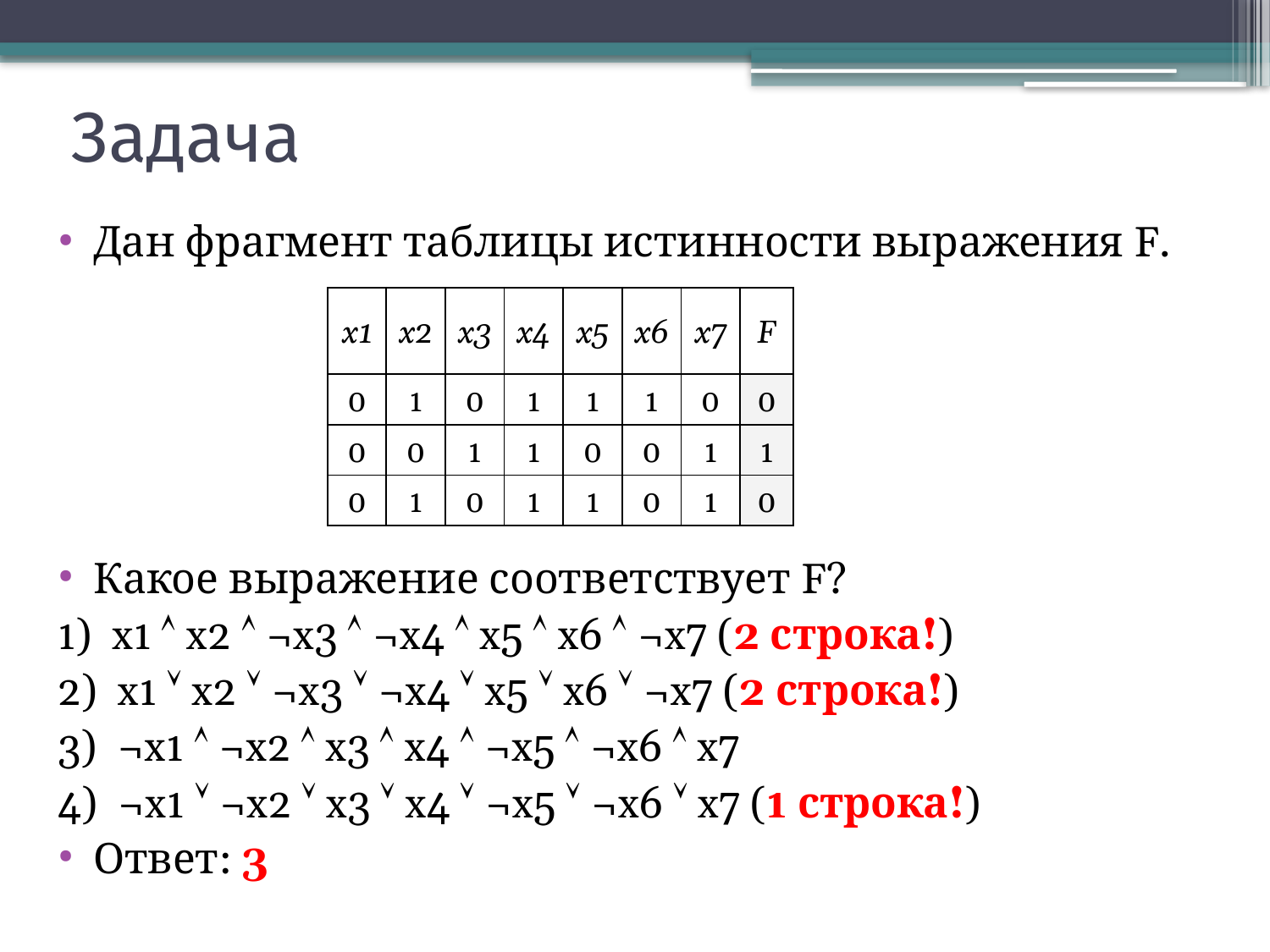

# Задача
Дан фрагмент таблицы истинности выражения F.

Какое выражение соответствует F?
1)  x1 ∧ x2 ∧ ¬x3 ∧ ¬x4 ∧ x5 ∧ x6 ∧ ¬x7 (2 строка!)
2)  x1 ∨ x2 ∨ ¬x3 ∨ ¬x4 ∨ x5 ∨ x6 ∨ ¬x7 (2 строка!)
3)  ¬x1 ∧ ¬x2 ∧ x3 ∧ x4 ∧ ¬x5 ∧ ¬x6 ∧ x7
4)  ¬x1 ∨ ¬x2 ∨ x3 ∨ x4 ∨ ¬x5 ∨ ¬x6 ∨ x7 (1 строка!)
Ответ: 3

| x1 | x2 | x3 | x4 | x5 | x6 | x7 | F |
| --- | --- | --- | --- | --- | --- | --- | --- |
| 0 | 1 | 0 | 1 | 1 | 1 | 0 | 0 |
| 0 | 0 | 1 | 1 | 0 | 0 | 1 | 1 |
| 0 | 1 | 0 | 1 | 1 | 0 | 1 | 0 |